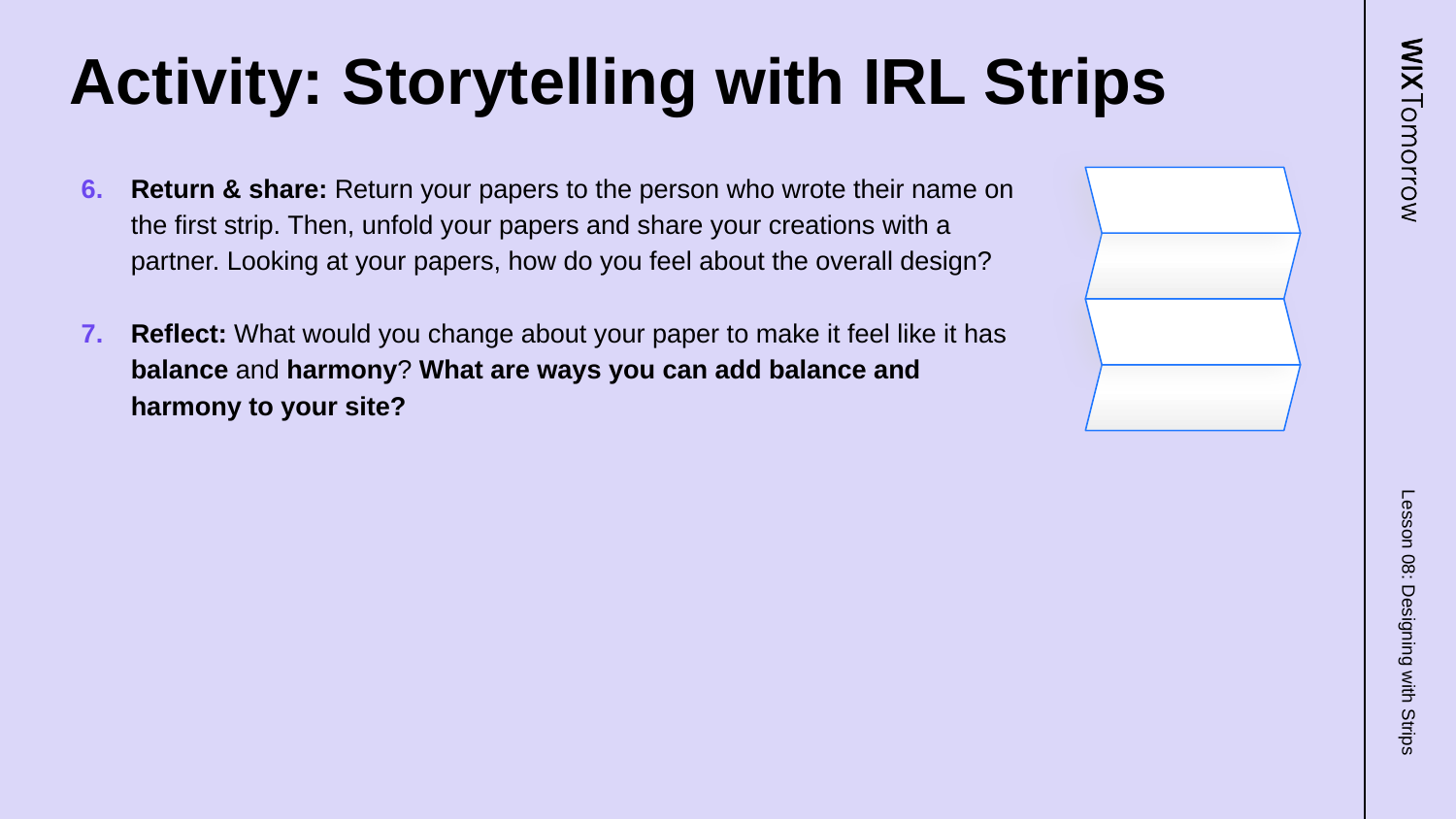

# Activity: Storytelling with IRL Strips
Return & share: Return your papers to the person who wrote their name on the first strip. Then, unfold your papers and share your creations with a partner. Looking at your papers, how do you feel about the overall design?

Reflect: What would you change about your paper to make it feel like it has balance and harmony? What are ways you can add balance and harmony to your site?